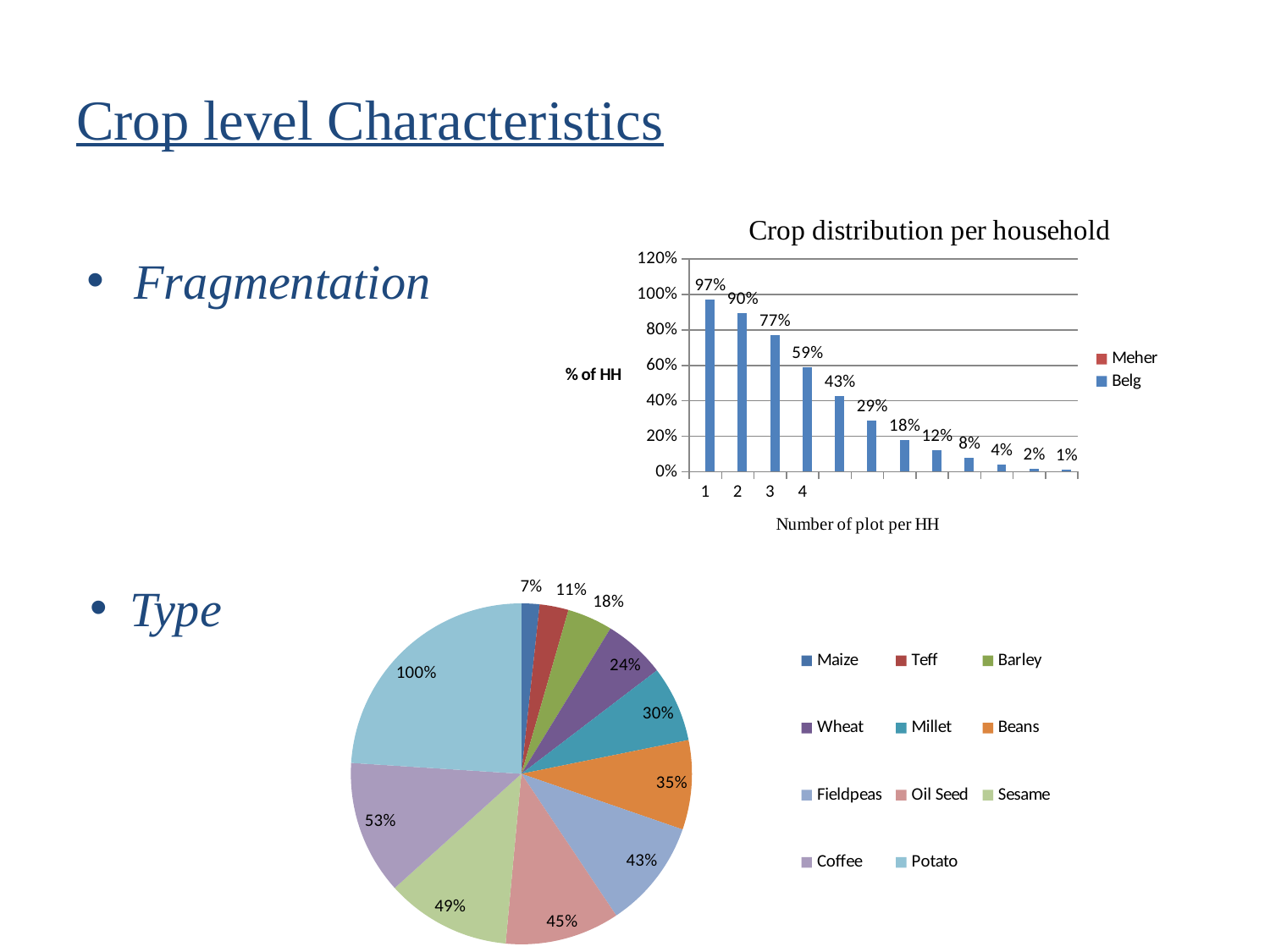

# Crop level Characteristics

### Chart: Crop distribution per household

| Category |  |  |
|---|---|---|
Fragmentation
Type

### Chart

| Category |  |
|---|---|
| Maize | 0.07127276176024279 |
| Teff | 0.1144252655538696 |
| Barley | 0.17915402124430957 |
| Wheat | 0.24492602427921095 |
| Millet | 0.30007587253414314 |
| Beans | 0.3534237481031867 |
| Fieldpeas | 0.43005500758725385 |
| Oil Seed | 0.45319613050075874 |
| Sesame | 0.4939301972685891 |
| Coffee | 0.5294480273141131 |
| Potato | 1.0 |